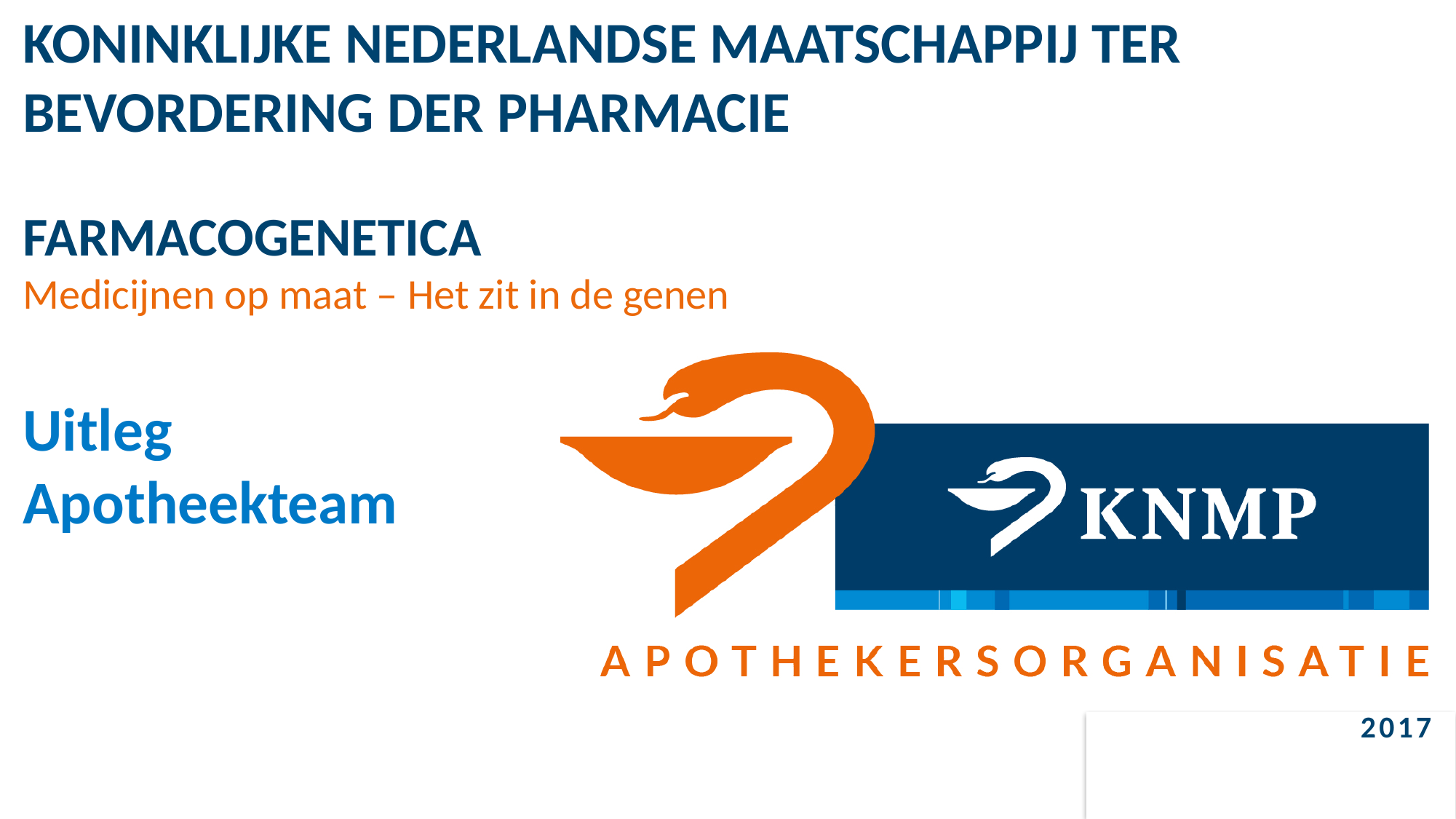

FARMACOGENETICA
Medicijnen op maat – Het zit in de genen

Uitleg
Apotheekteam
# 2017